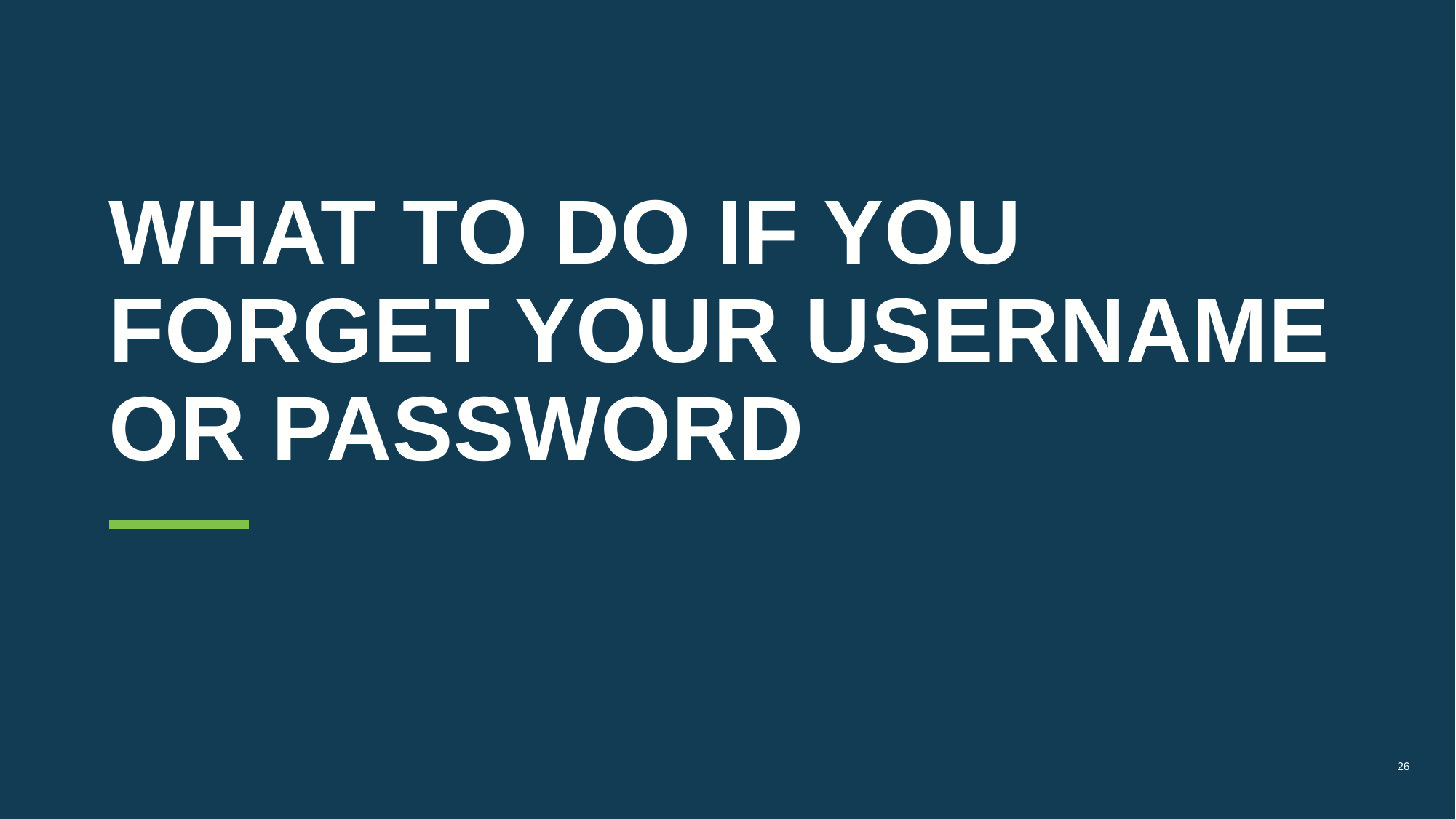

# What to do if you forget your username or password
26